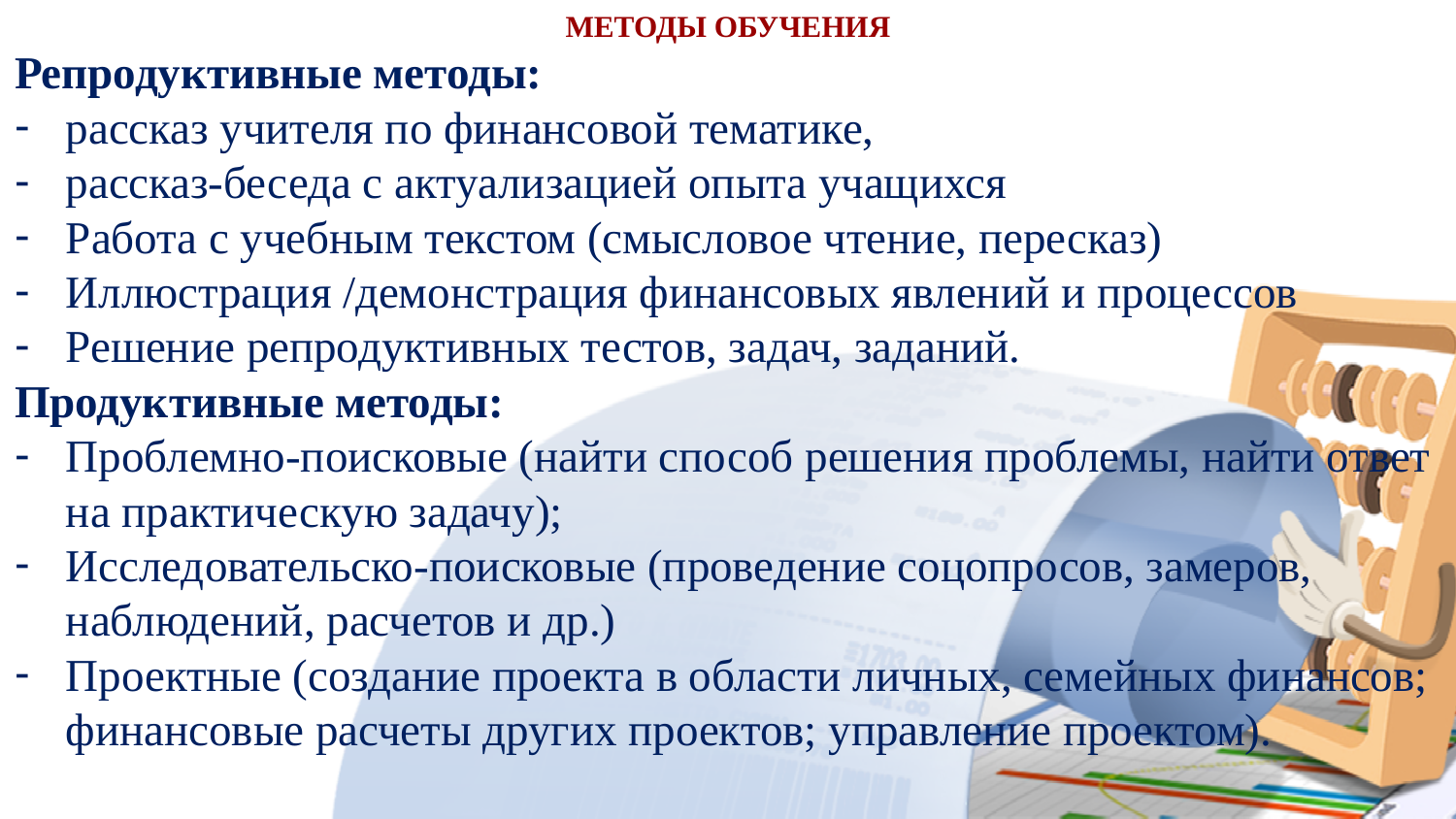

МЕТОДЫ ОБУЧЕНИЯ
Репродуктивные методы:
рассказ учителя по финансовой тематике,
рассказ-беседа с актуализацией опыта учащихся
Работа с учебным текстом (смысловое чтение, пересказ)
Иллюстрация /демонстрация финансовых явлений и процессов
Решение репродуктивных тестов, задач, заданий.
Продуктивные методы:
Проблемно-поисковые (найти способ решения проблемы, найти ответ на практическую задачу);
Исследовательско-поисковые (проведение соцопросов, замеров, наблюдений, расчетов и др.)
Проектные (создание проекта в области личных, семейных финансов; финансовые расчеты других проектов; управление проектом).

36